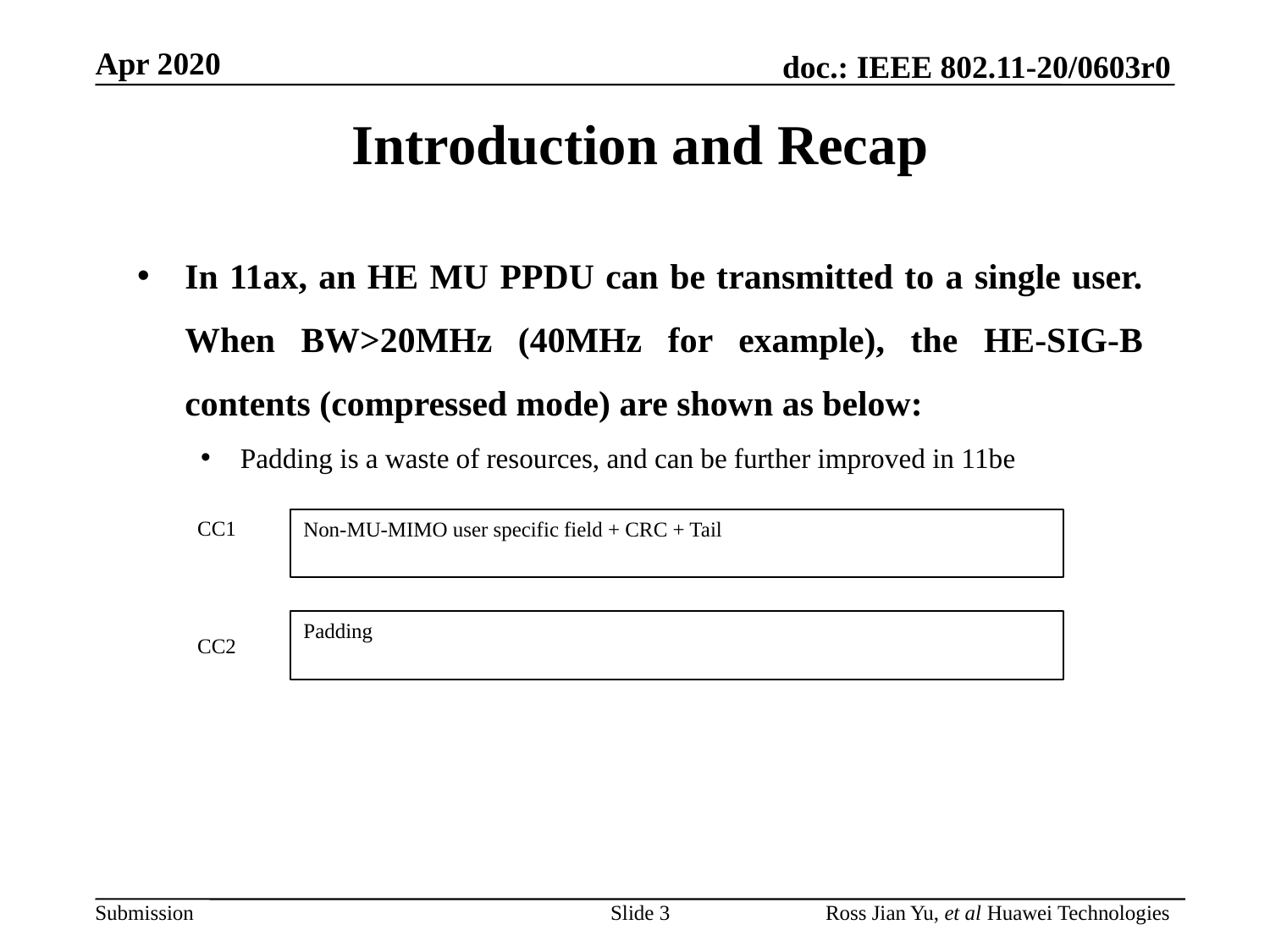

# Introduction and Recap
In 11ax, an HE MU PPDU can be transmitted to a single user. When BW>20MHz (40MHz for example), the HE-SIG-B contents (compressed mode) are shown as below:
Padding is a waste of resources, and can be further improved in 11be
CC1
Non-MU-MIMO user specific field + CRC + Tail
Padding
CC2
Slide 3